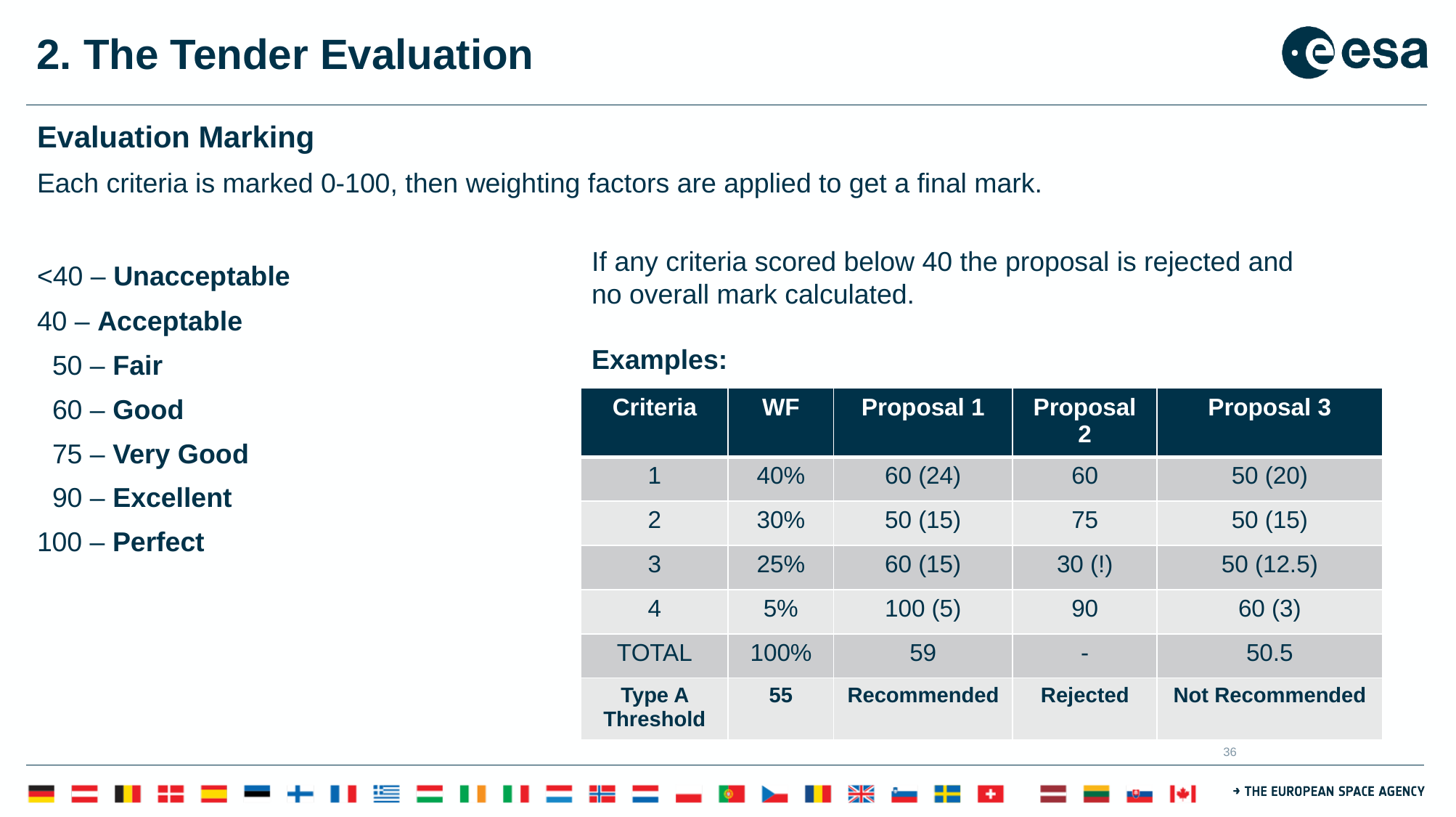

# 2. The Tender Evaluation
Evaluation Marking
Each criteria is marked 0-100, then weighting factors are applied to get a final mark.

<40 – Unacceptable
40 – Acceptable
  50 – Fair
  60 – Good
  75 – Very Good
  90 – Excellent
100 – Perfect
If any criteria scored below 40 the proposal is rejected and no overall mark calculated.

Examples:

| Criteria | WF | Proposal 1 | Proposal 2 | Proposal 3 |
| --- | --- | --- | --- | --- |
| 1 | 40% | 60 (24) | 60 | 50 (20) |
| 2 | 30% | 50 (15) | 75 | 50 (15) |
| 3 | 25% | 60 (15) | 30 (!) | 50 (12.5) |
| 4 | 5% | 100 (5) | 90 | 60 (3) |
| TOTAL | 100% | 59 | - | 50.5 |
| Type A Threshold | 55 | Recommended | Rejected | Not Recommended |